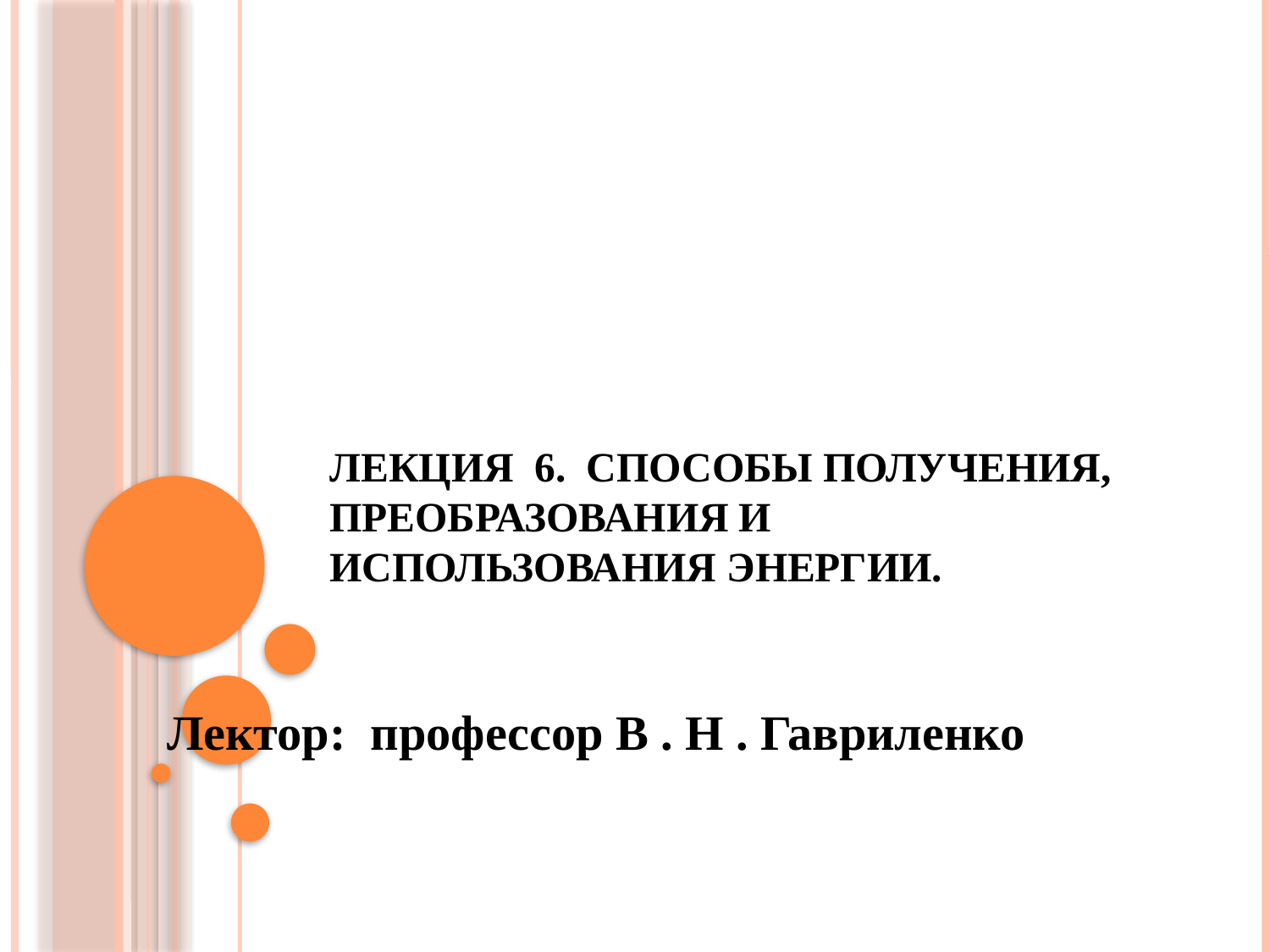

# ЛЕКЦИЯ  6.  Способы получения, преобразования и использования энергии.
Лектор:  профессор В . Н . Гавриленко